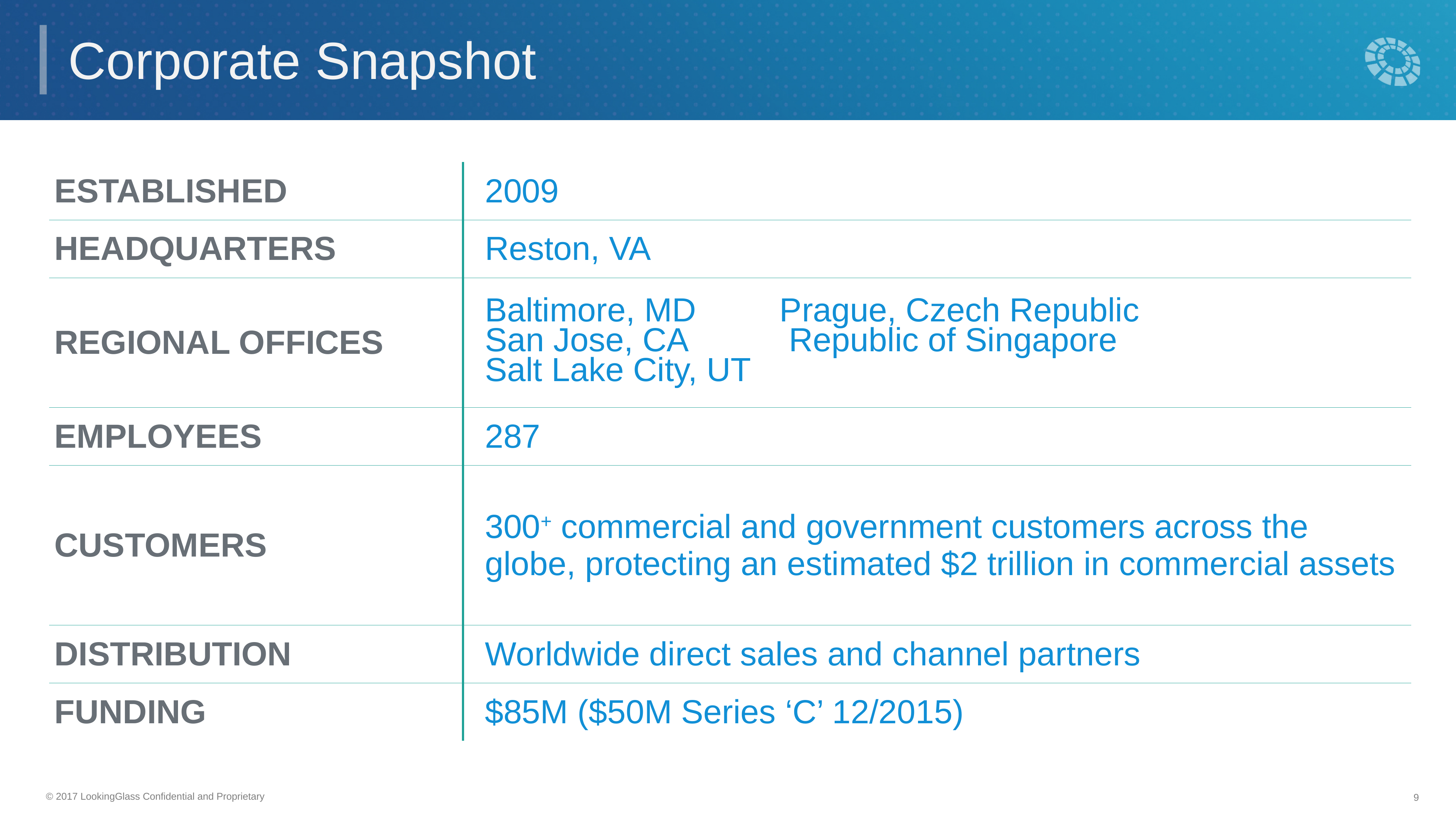

# Corporate Snapshot
| ESTABLISHED | 2009 |
| --- | --- |
| HEADQUARTERS | Reston, VA |
| REGIONAL OFFICES | Baltimore, MD Prague, Czech Republic San Jose, CA Republic of Singapore Salt Lake City, UT |
| EMPLOYEES | 287 |
| CUSTOMERS | 300+ commercial and government customers across the globe, protecting an estimated $2 trillion in commercial assets |
| DISTRIBUTION | Worldwide direct sales and channel partners |
| FUNDING | $85M ($50M Series ‘C’ 12/2015) |